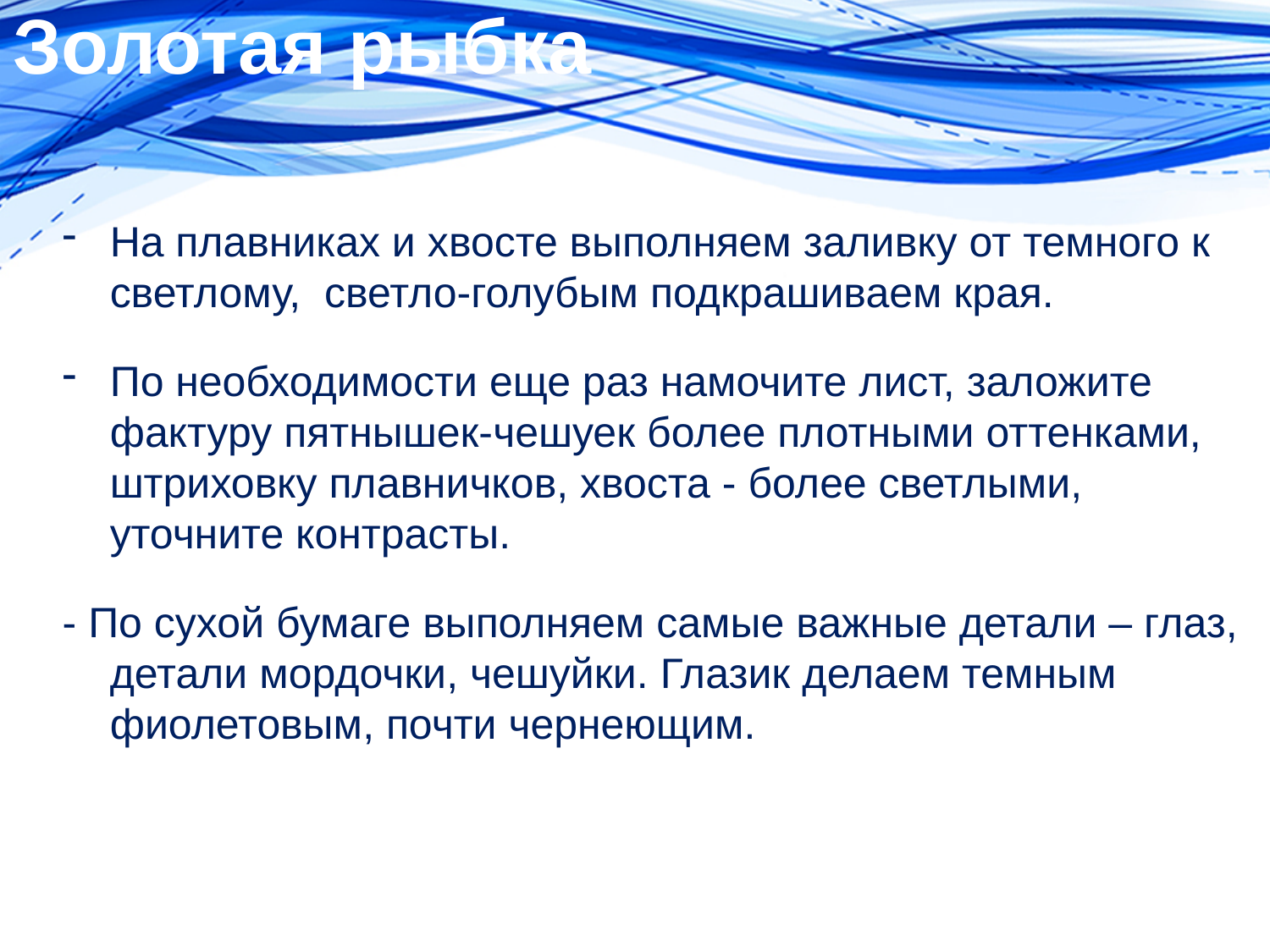

# Золотая рыбка
На плавниках и хвосте выполняем заливку от темного к светлому,  светло-голубым подкрашиваем края.

По необходимости еще раз намочите лист, заложите фактуру пятнышек-чешуек более плотными оттенками, штриховку плавничков, хвоста - более светлыми, уточните контрасты.

- По сухой бумаге выполняем самые важные детали – глаз, детали мордочки, чешуйки. Глазик делаем темным фиолетовым, почти чернеющим.